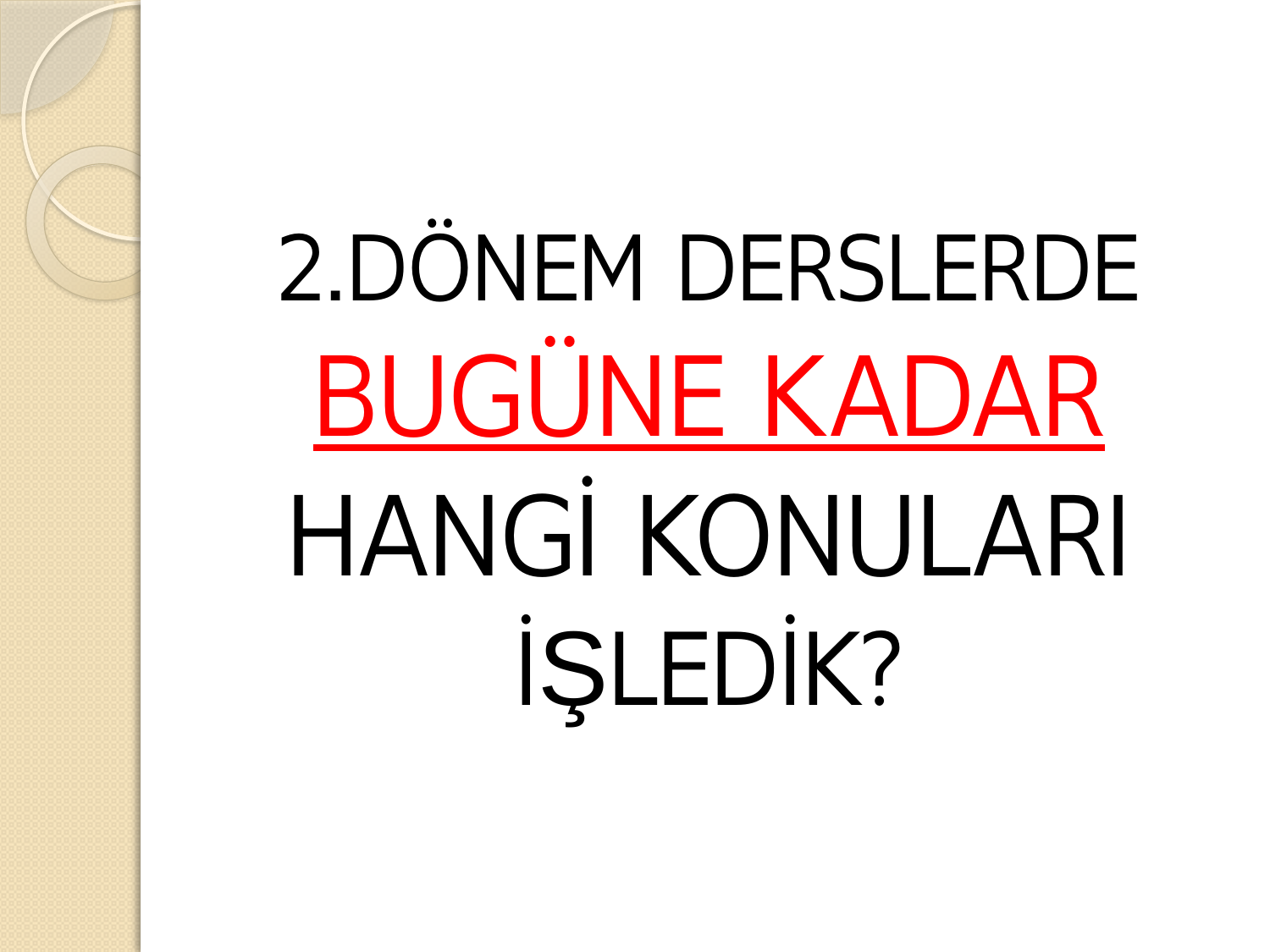

# 2.DÖNEM DERSLERDE BUGÜNE KADAR HANGİ KONULARI İŞLEDİK?